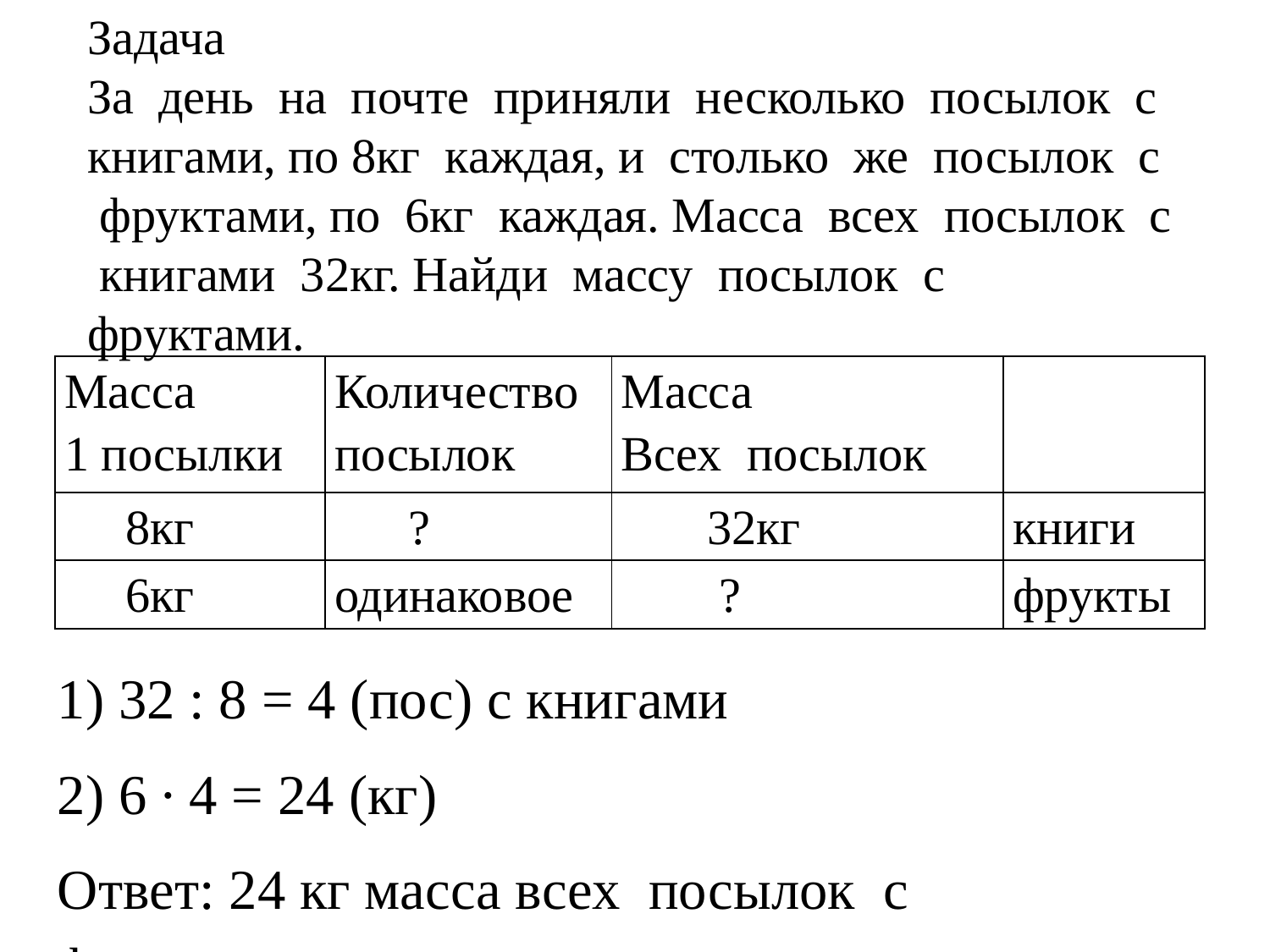

Задача
За  день  на  почте  приняли  несколько  посылок  с  книгами, по 8кг  каждая, и  столько  же  посылок  с  фруктами, по  6кг  каждая. Масса  всех  посылок  с  книгами  32кг. Найди  массу  посылок  с  фруктами.
| Масса 1 посылки | Количество посылок | Масса Всех посылок |  |
| --- | --- | --- | --- |
| 8кг | ? | 32кг | книги |
| 6кг | одинаковое | ? | фрукты |
1) 32 : 8 = 4 (пос) с книгами
2) 6 ∙ 4 = 24 (кг)
Ответ: 24 кг масса всех  посылок  с  фруктами